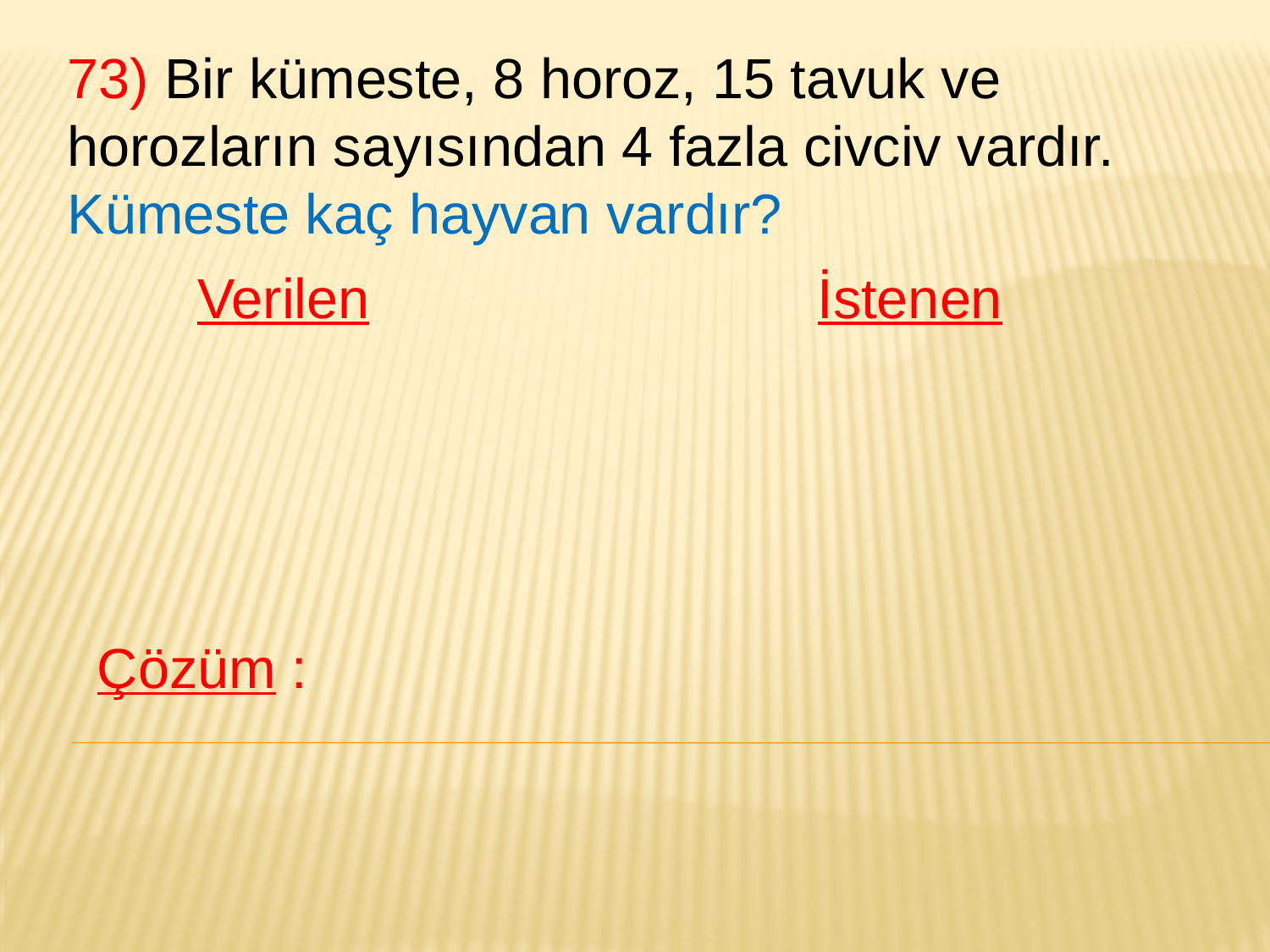

73) Bir kümeste, 8 horoz, 15 tavuk ve horozların sayısından 4 fazla civciv vardır. Kümeste kaç hayvan vardır?

Verilen
İstenen
Çözüm :